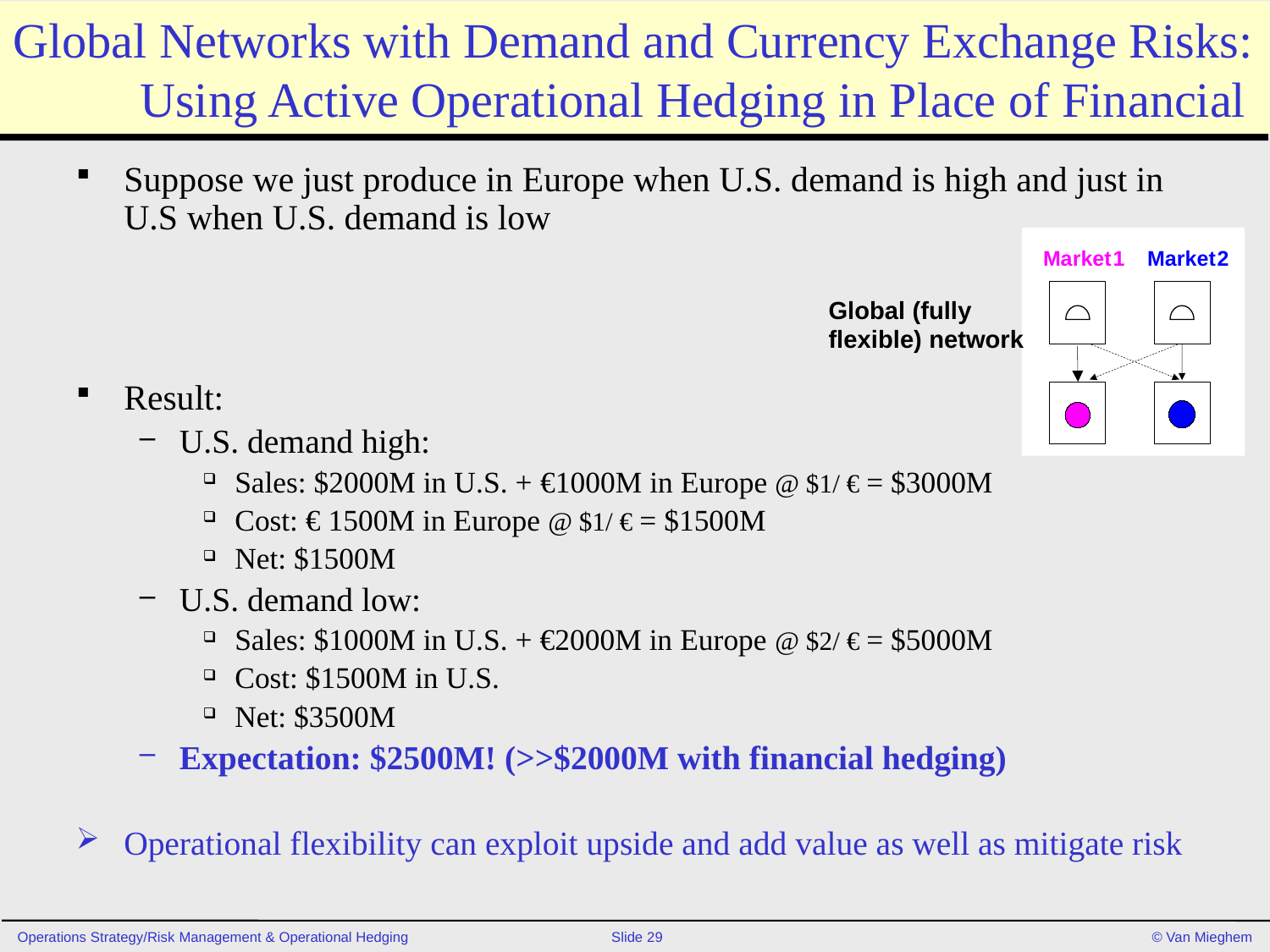

# Global Networks with Demand and Currency Exchange Risks: 	Using Active Operational Hedging in Place of Financial
Suppose we just produce in Europe when U.S. demand is high and just in U.S when U.S. demand is low

Result:
U.S. demand high:
Sales: $2000M in U.S. + €1000M in Europe @ $1/ € = $3000M
Cost: € 1500M in Europe @ $1/ € = $1500M
Net: $1500M
U.S. demand low:
Sales: $1000M in U.S. + €2000M in Europe @ $2/ € = $5000M
Cost: $1500M in U.S.
Net: $3500M
Expectation: $2500M! (>>$2000M with financial hedging)

Operational flexibility can exploit upside and add value as well as mitigate risk

Market
1
Market
2

Global (fully
flexible) network